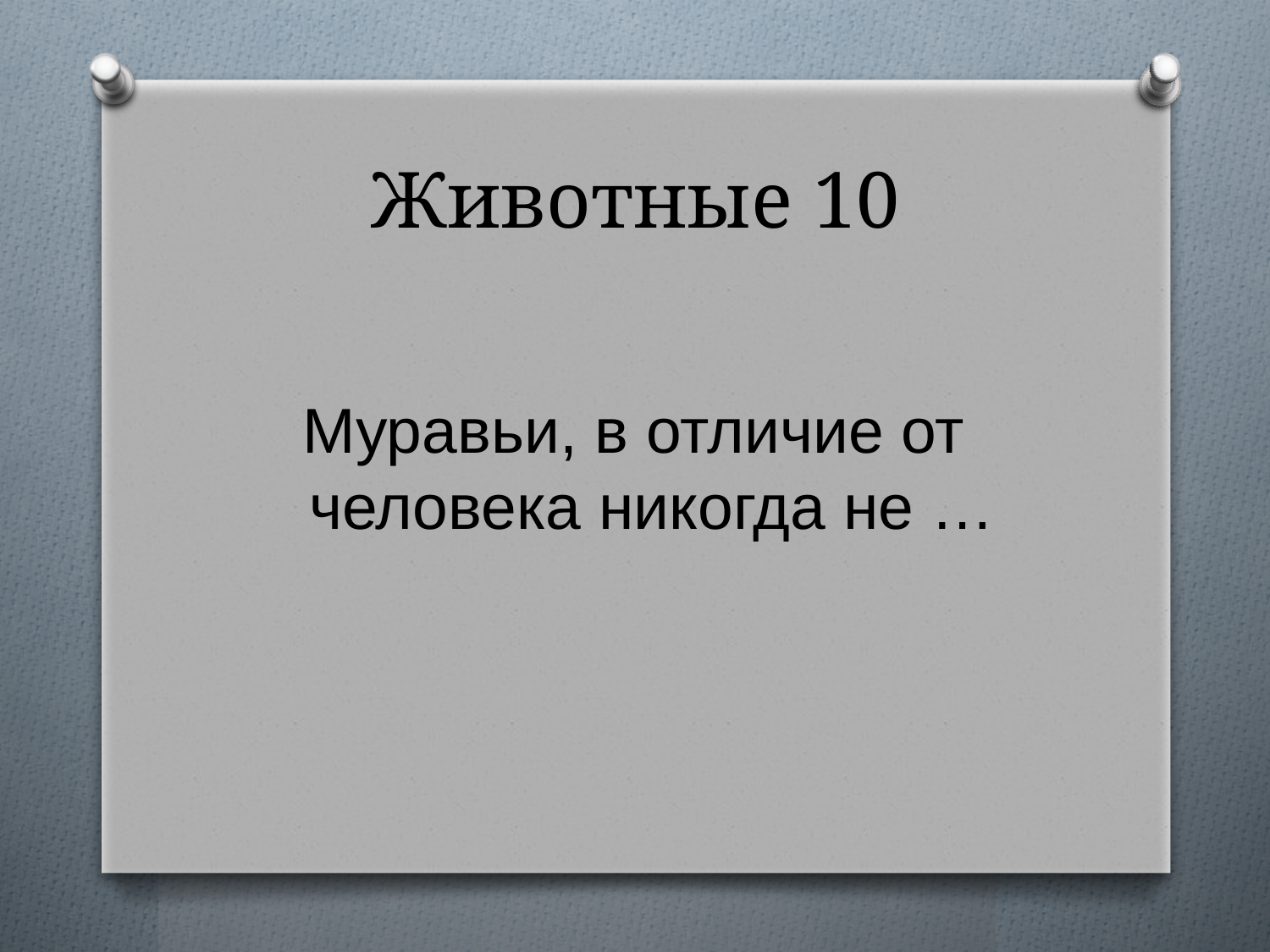

# Животные 10

Муравьи, в отличие от человека никогда не …